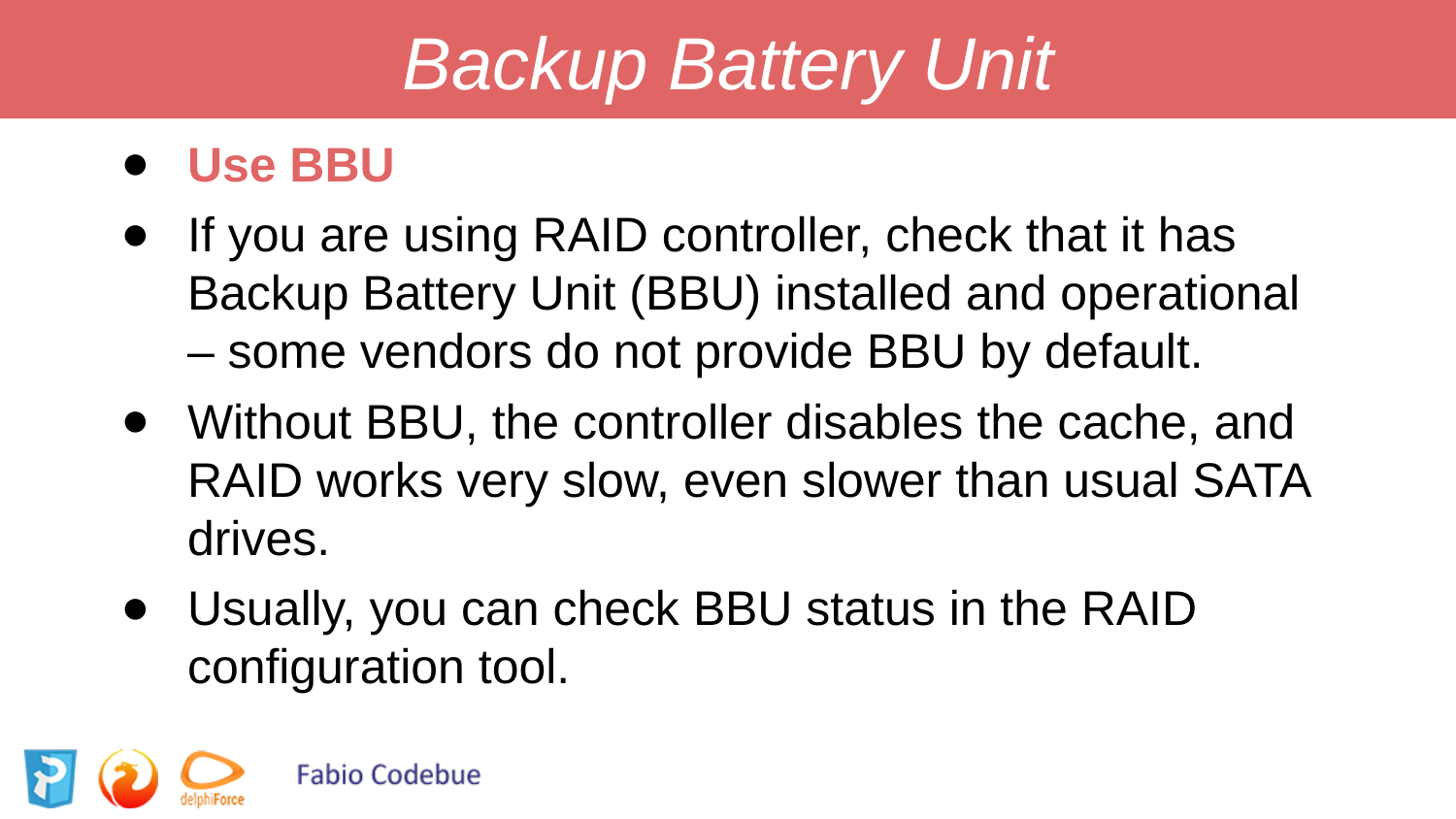

# Backup Battery Unit
Use BBU
If you are using RAID controller, check that it has Backup Battery Unit (BBU) installed and operational – some vendors do not provide BBU by default.
Without BBU, the controller disables the cache, and RAID works very slow, even slower than usual SATA drives.
Usually, you can check BBU status in the RAID configuration tool.